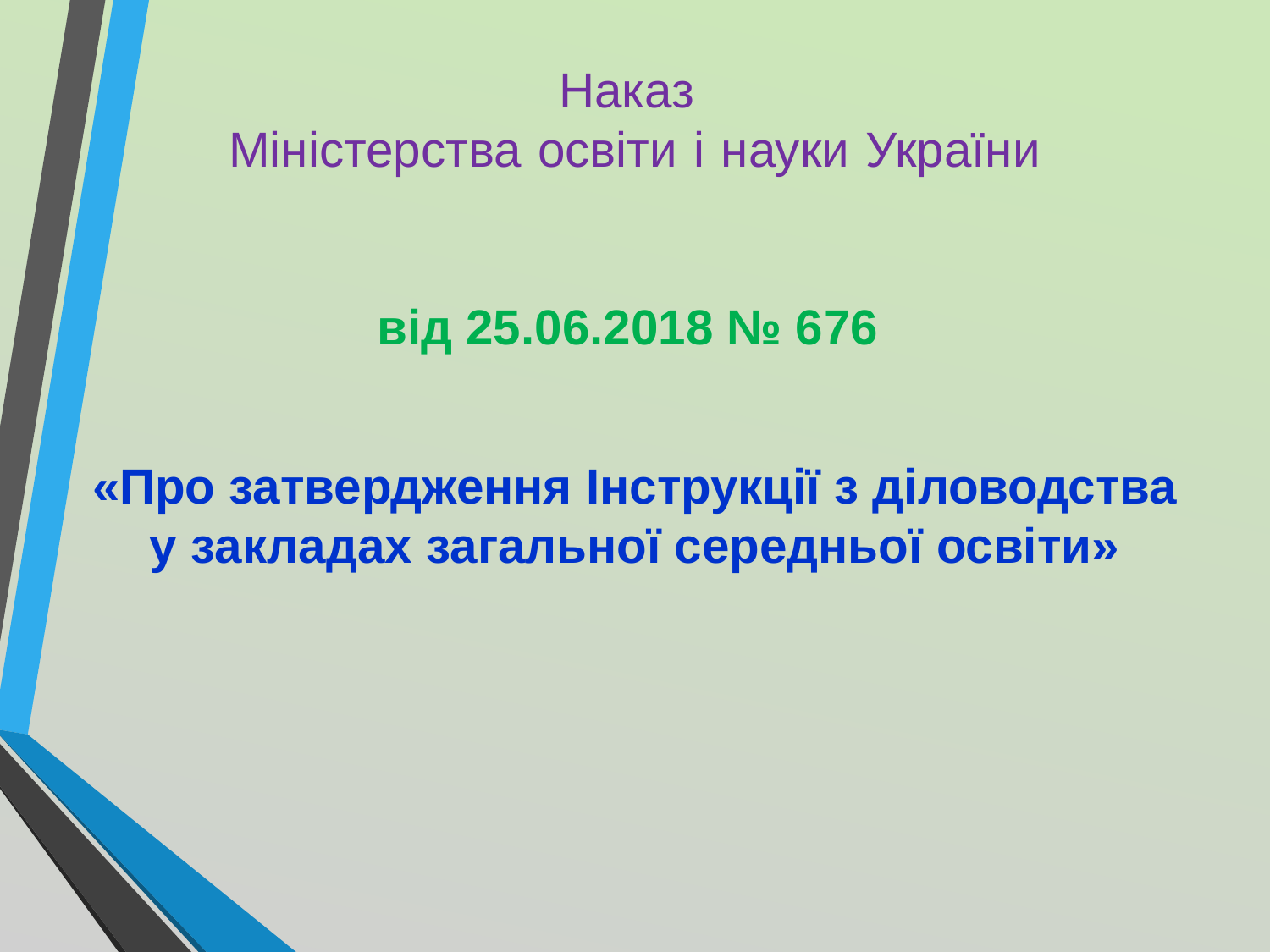

# Наказ Міністерства освіти і науки України
від 25.06.2018 № 676

«Про затвердження Інструкції з діловодства у закладах загальної середньої освіти»